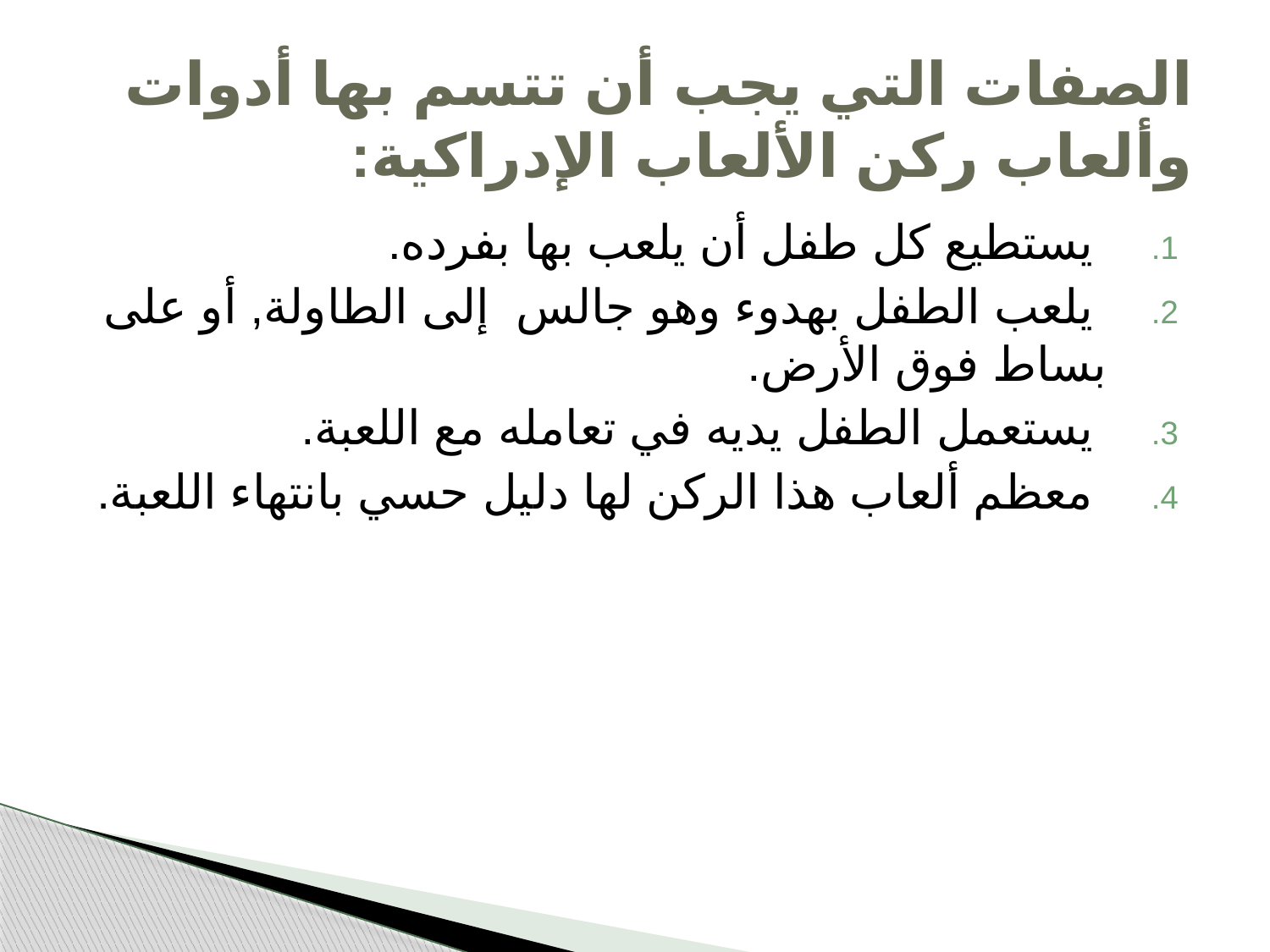

# الصفات التي يجب أن تتسم بها أدوات وألعاب ركن الألعاب الإدراكية:
 يستطيع كل طفل أن يلعب بها بفرده.
 يلعب الطفل بهدوء وهو جالس  إلى الطاولة, أو على بساط فوق الأرض.
 يستعمل الطفل يديه في تعامله مع اللعبة.
 معظم ألعاب هذا الركن لها دليل حسي بانتهاء اللعبة.